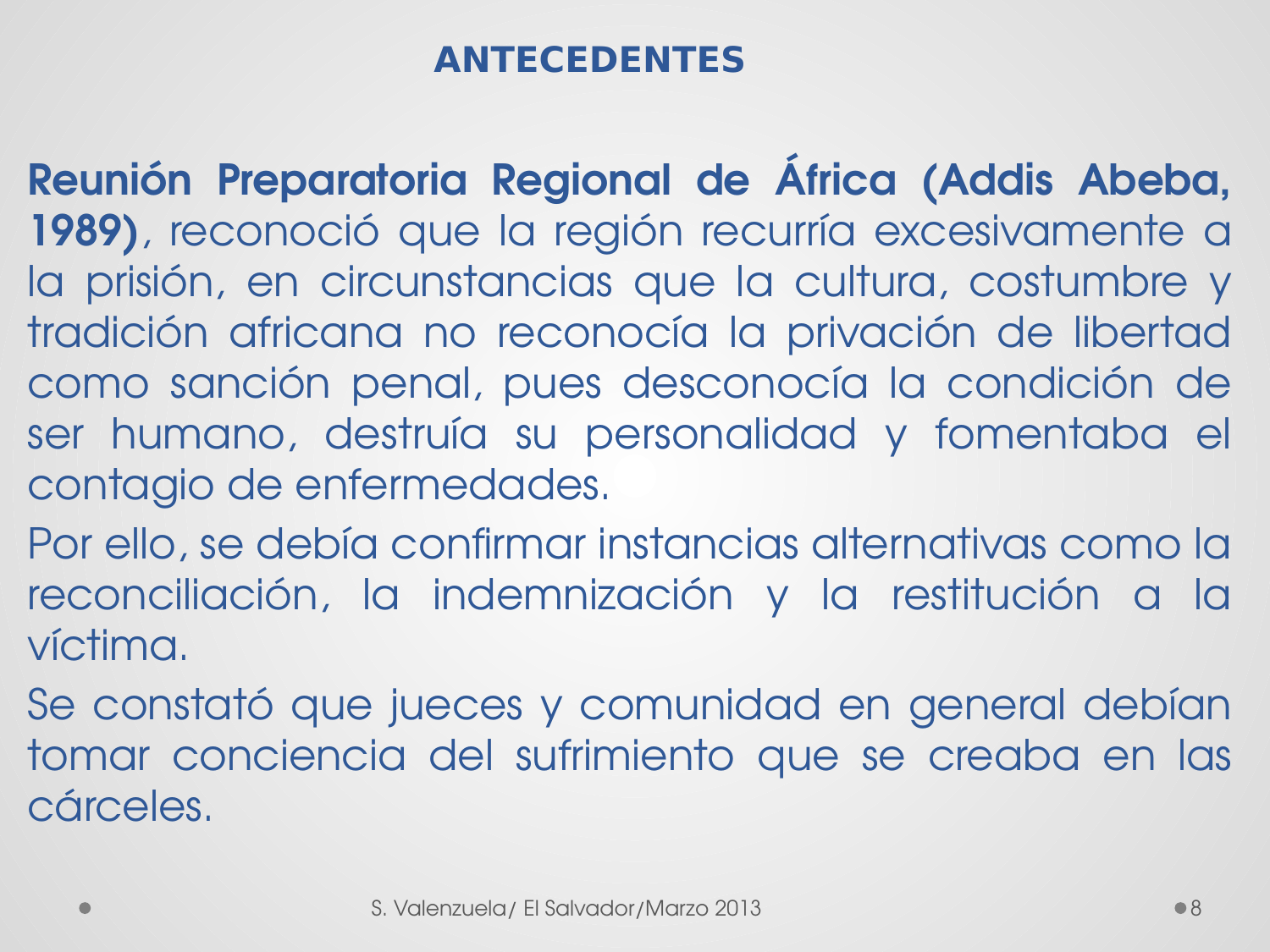

# ANTECEDENTES
Reunión Preparatoria Regional de África (Addis Abeba, 1989), reconoció que la región recurría excesivamente a la prisión, en circunstancias que la cultura, costumbre y tradición africana no reconocía la privación de libertad como sanción penal, pues desconocía la condición de ser humano, destruía su personalidad y fomentaba el contagio de enfermedades.
Por ello, se debía confirmar instancias alternativas como la reconciliación, la indemnización y la restitución a la víctima.
Se constató que jueces y comunidad en general debían tomar conciencia del sufrimiento que se creaba en las cárceles.

8
S. Valenzuela/ El Salvador/Marzo 2013